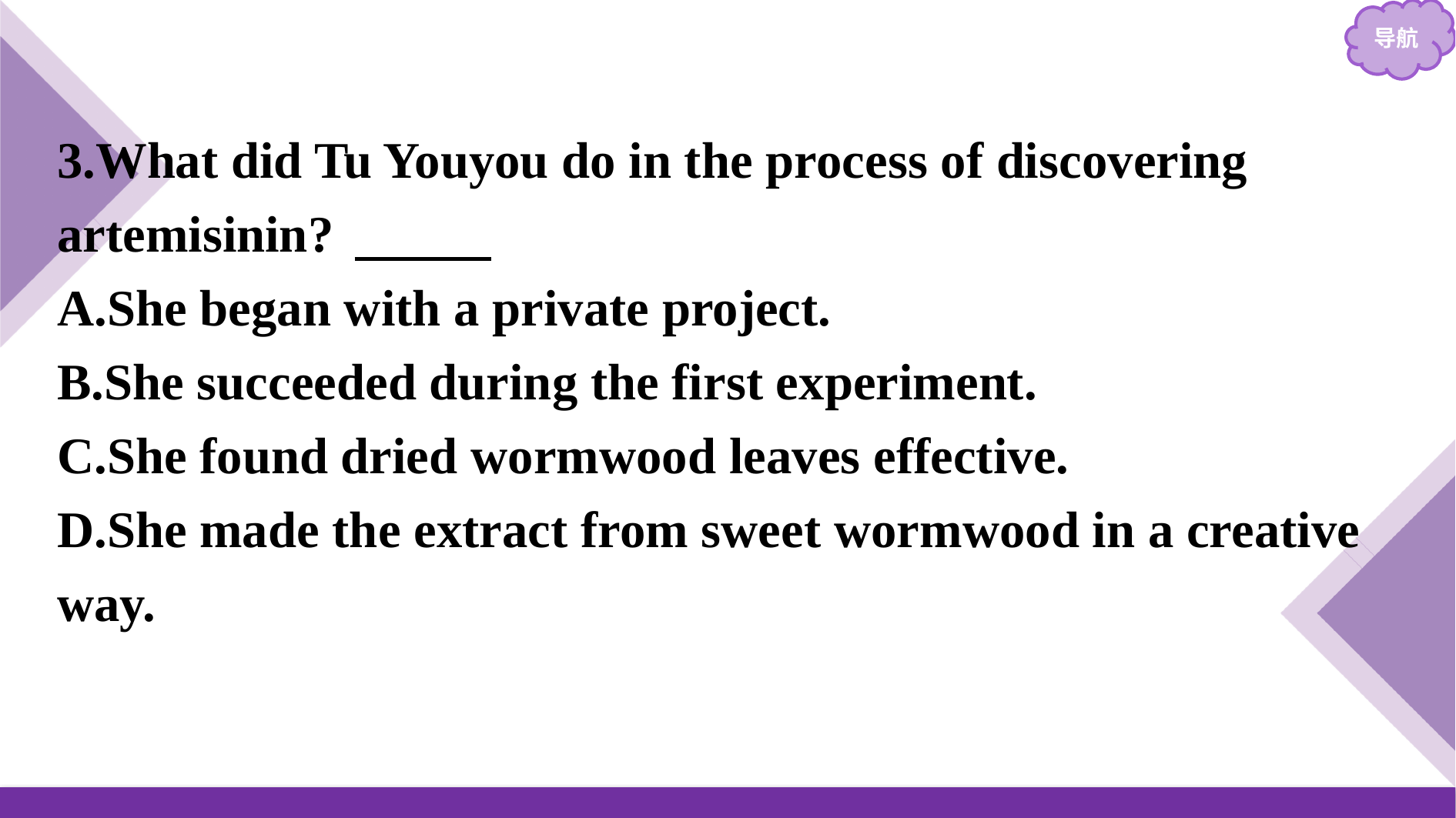

3.What did Tu Youyou do in the process of discovering artemisinin?
A.She began with a private project.
B.She succeeded during the first experiment.
C.She found dried wormwood leaves effective.
D.She made the extract from sweet wormwood in a creative way.
D